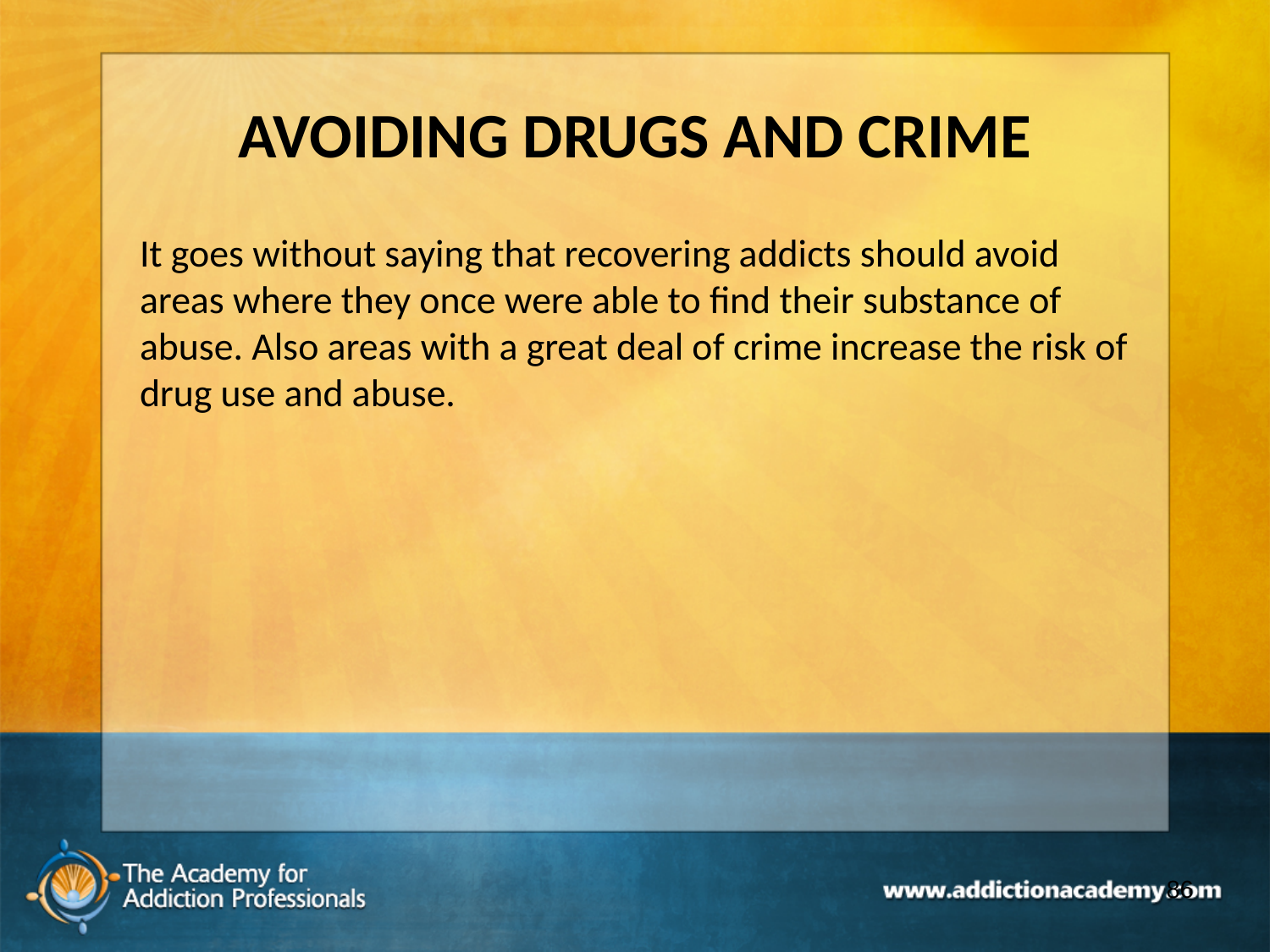

# AVOIDING DRUGS AND CRIME
It goes without saying that recovering addicts should avoid areas where they once were able to find their substance of abuse. Also areas with a great deal of crime increase the risk of drug use and abuse.

86